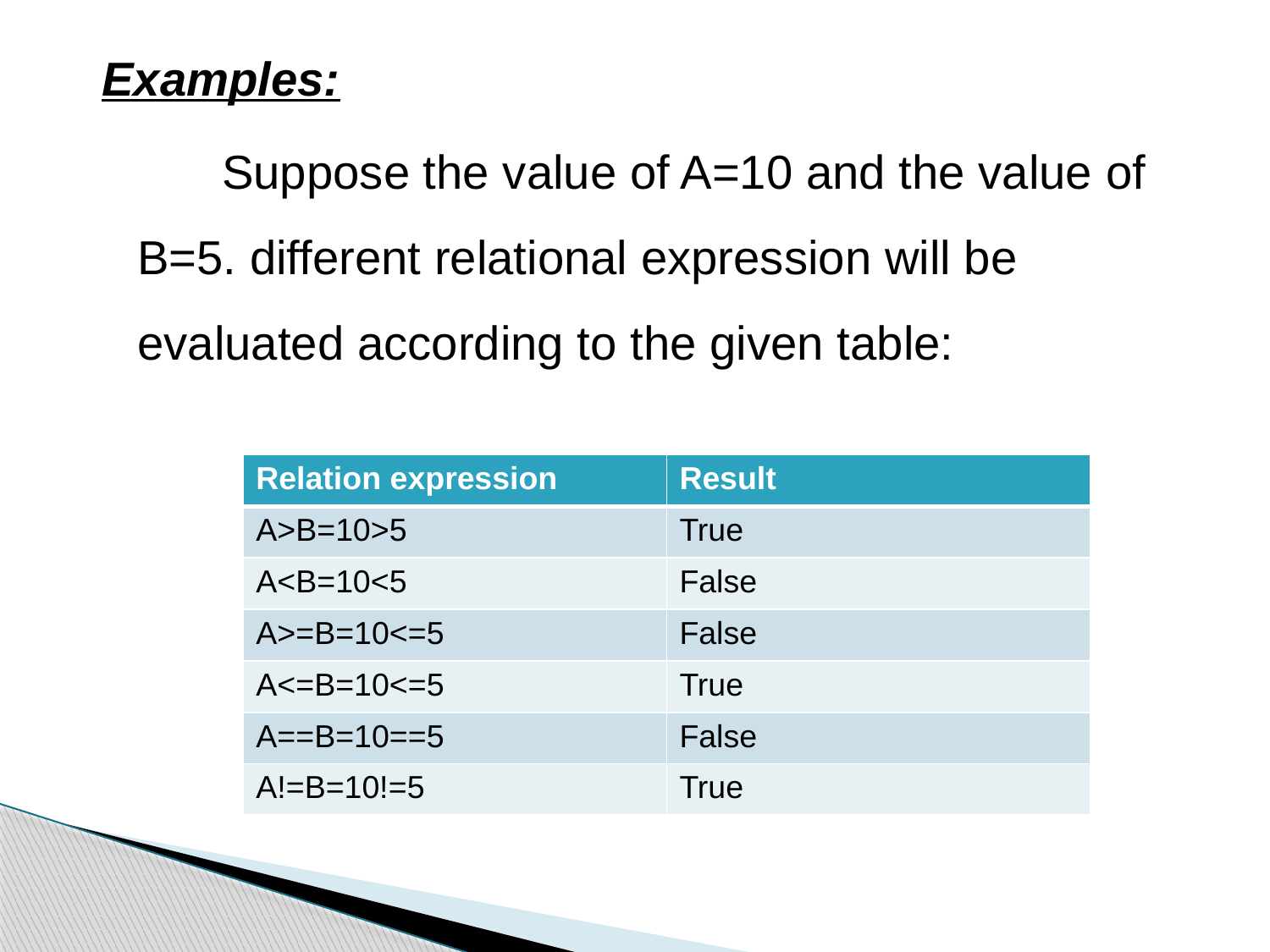

Examples:
         Suppose the value of A=10 and the value of B=5. different relational expression will be evaluated according to the given table:

| Relation expression | Result |
| --- | --- |
| A>B=10>5 | True |
| A<B=10<5 | False |
| A>=B=10<=5 | False |
| A<=B=10<=5 | True |
| A==B=10==5 | False |
| A!=B=10!=5 | True |